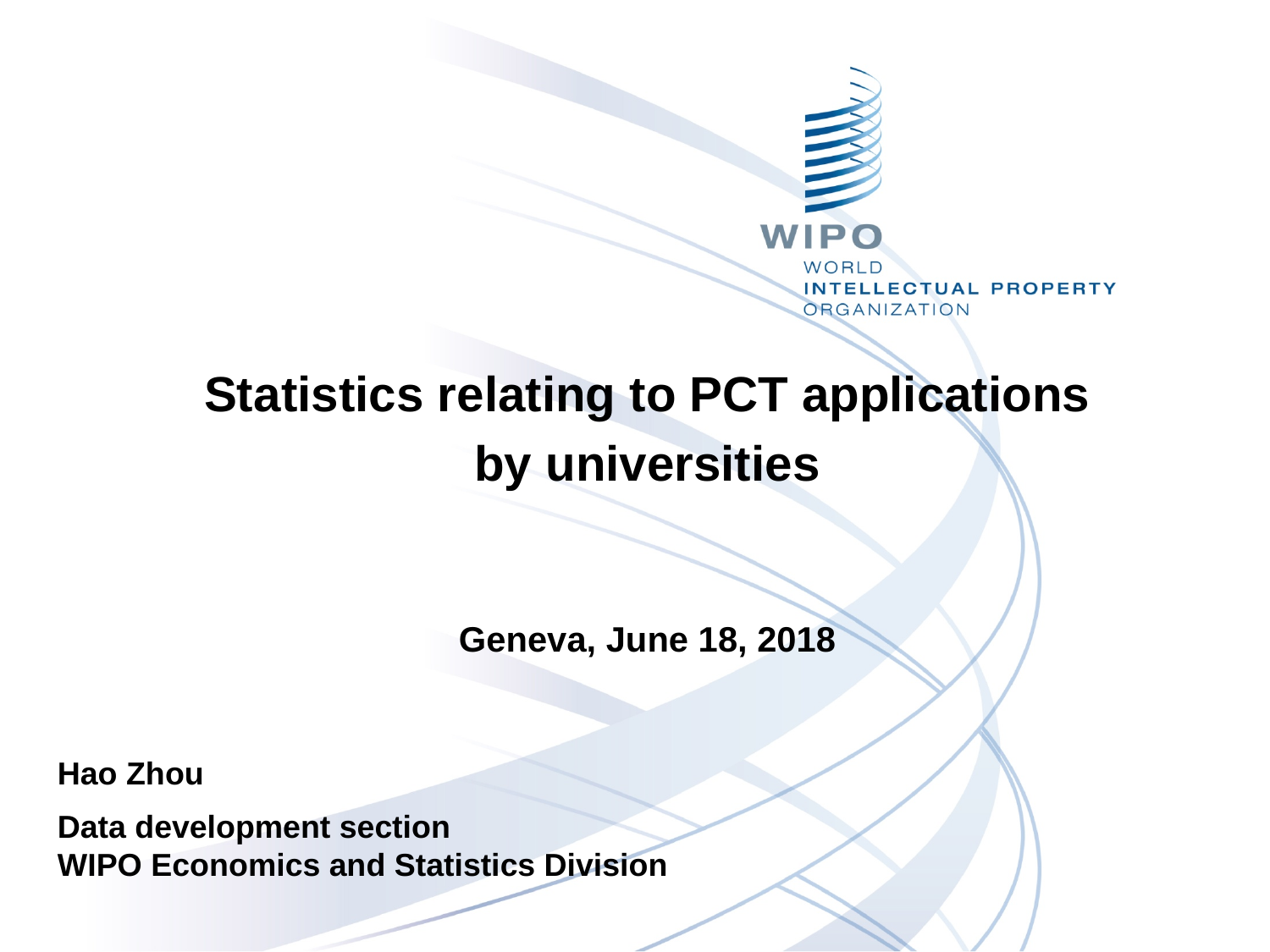

Statistics relating to PCT applications
by universities

Geneva, June 18, 2018

Hao Zhou
Data development section
WIPO Economics and Statistics Division

												Nov. 21, 2012